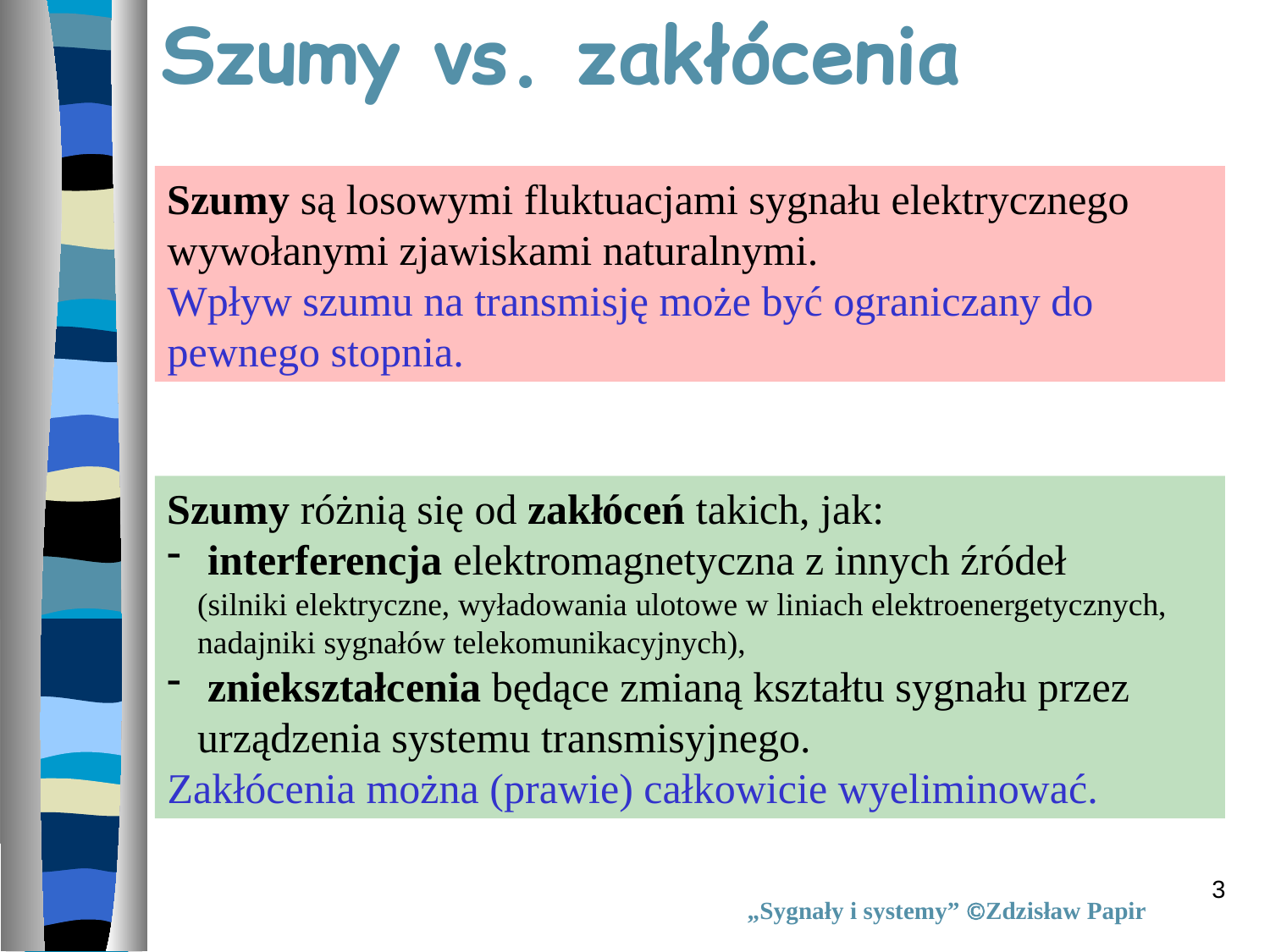

Szumy vs. zakłócenia
Szumy są losowymi fluktuacjami sygnału elektrycznego wywołanymi zjawiskami naturalnymi.
Wpływ szumu na transmisję może być ograniczany do pewnego stopnia.
Szumy różnią się od zakłóceń takich, jak:
 interferencja elektromagnetyczna z innych źródeł
(silniki elektryczne, wyładowania ulotowe w liniach elektroenergetycznych, nadajniki sygnałów telekomunikacyjnych),
 zniekształcenia będące zmianą kształtu sygnału przez urządzenia systemu transmisyjnego.
Zakłócenia można (prawie) całkowicie wyeliminować.
3
„Sygnały i systemy” ©Zdzisław Papir